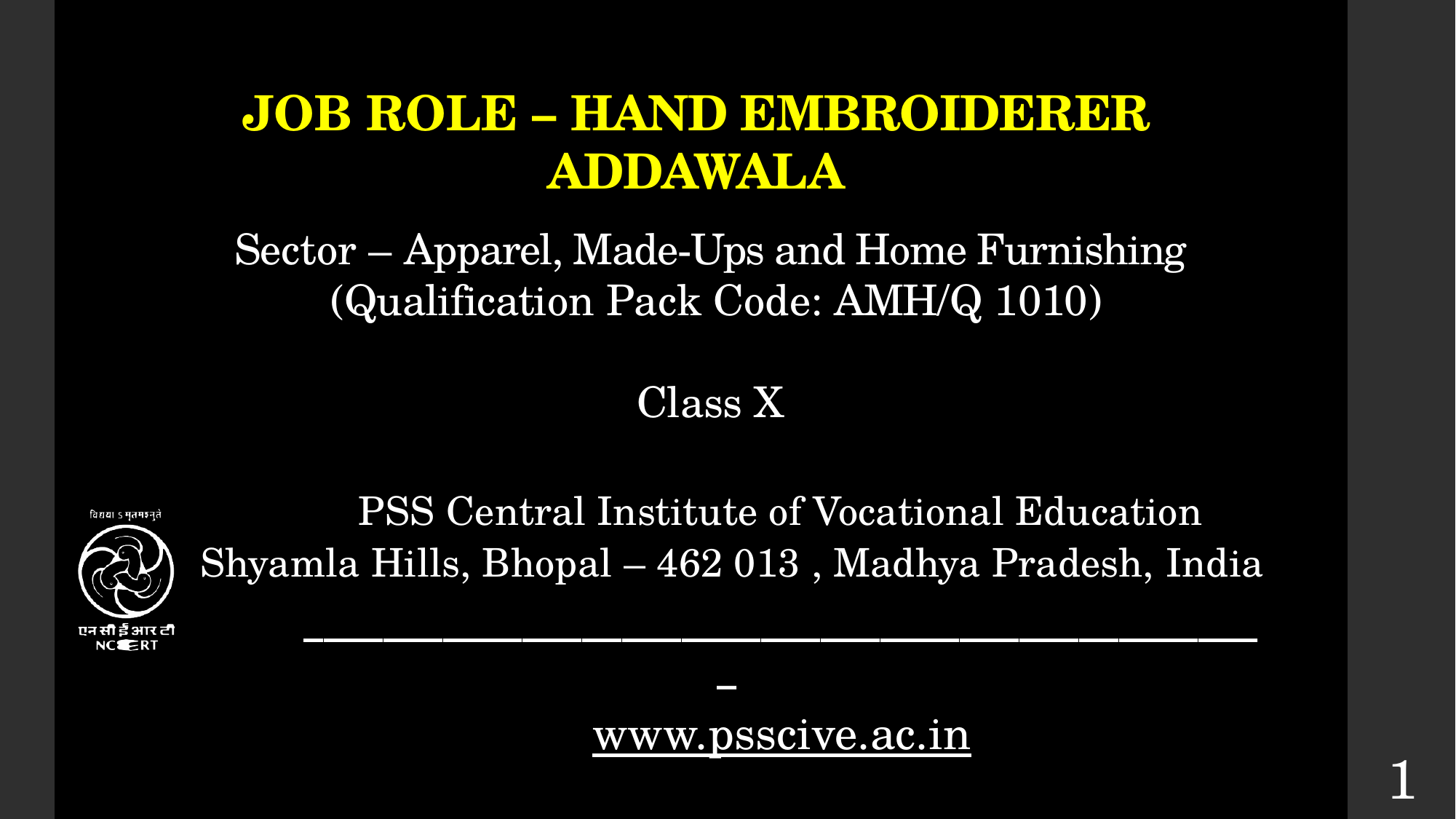

JOB ROLE – HAND EMBROIDERER
ADDAWALA

Sector – Apparel, Made-Ups and Home Furnishing
 (Qualification Pack Code: AMH/Q 1010)

Class X

PSS Central Institute of Vocational Education  Shyamla Hills, Bhopal – 462 013 , Madhya Pradesh, India
_________________________________________________
www.psscive.ac.in

1